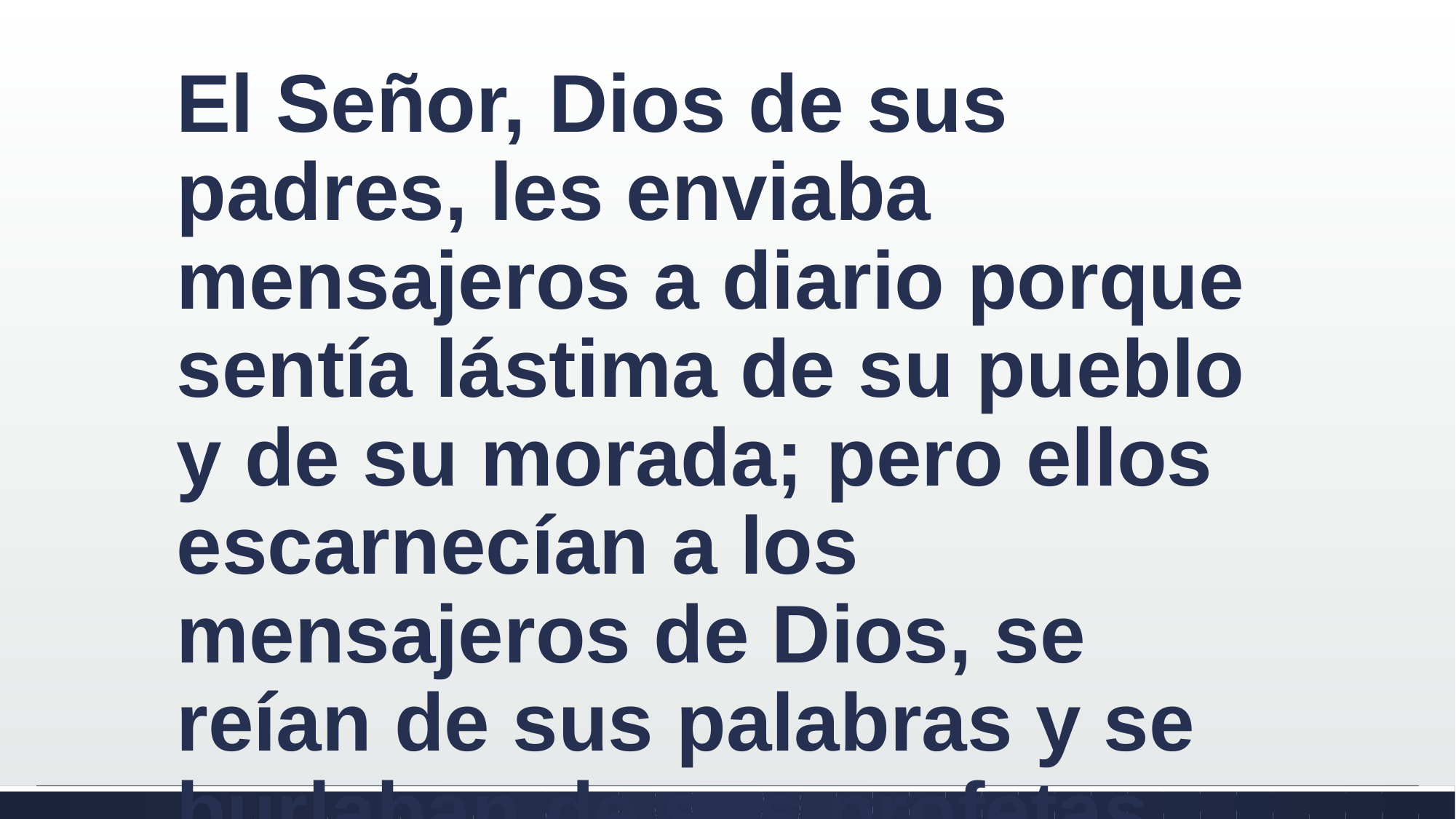

#
El Señor, Dios de sus padres, les enviaba mensajeros a diario porque sentía lástima de su pueblo y de su morada; pero ellos escarnecían a los mensajeros de Dios, se reían de sus palabras y se burlaban de sus profetas,